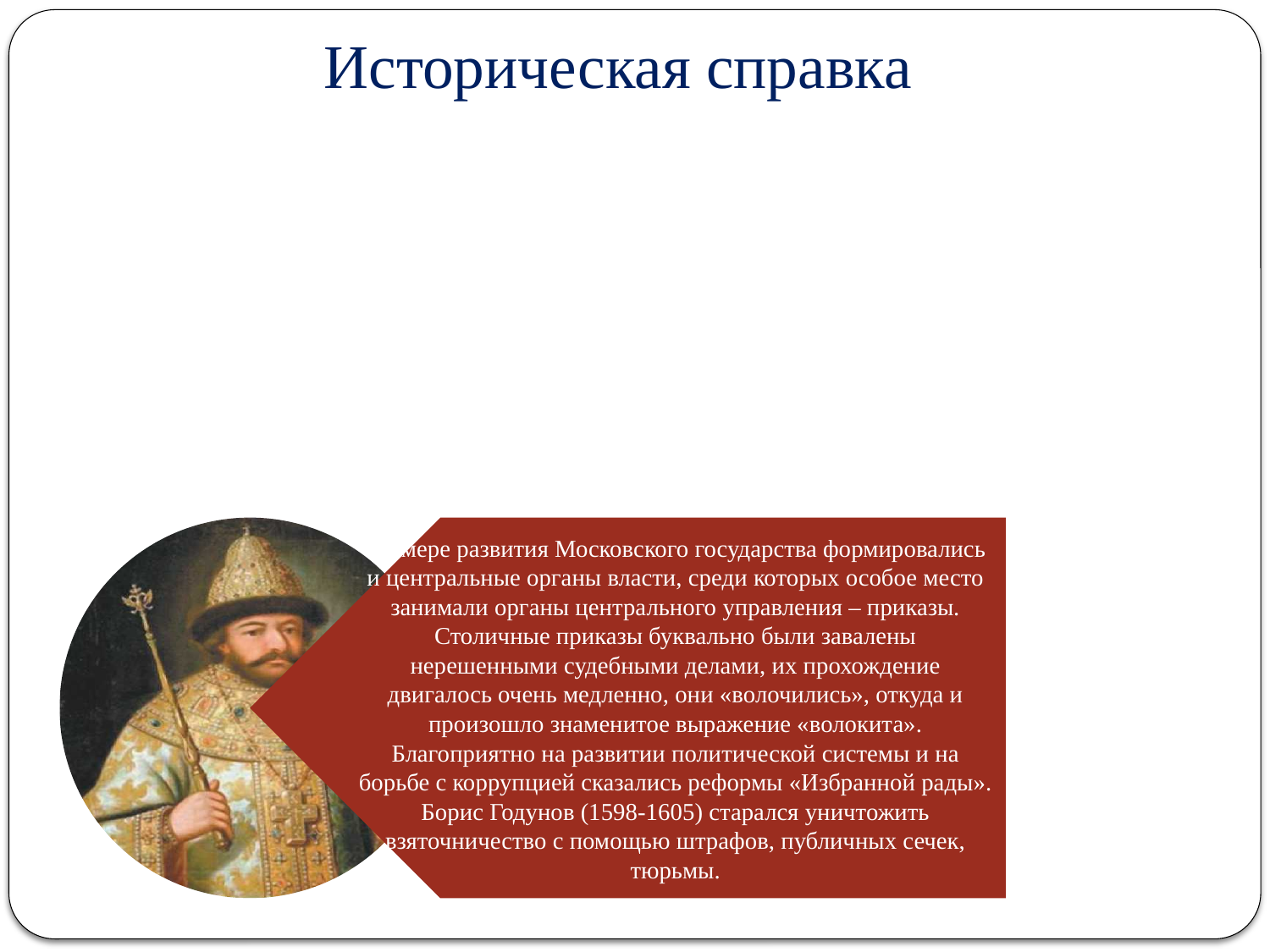

Историческая справка
По мере развития Московского государства формировались и центральные органы власти, среди которых особое место занимали органы центрального управления – приказы. Столичные приказы буквально были завалены нерешенными судебными делами, их прохождение двигалось очень медленно, они «волочились», откуда и произошло знаменитое выражение «волокита». Благоприятно на развитии политической системы и на борьбе с коррупцией сказались реформы «Избранной рады».
Борис Годунов (1598-1605) старался уничтожить взяточничество с помощью штрафов, публичных сечек, тюрьмы.